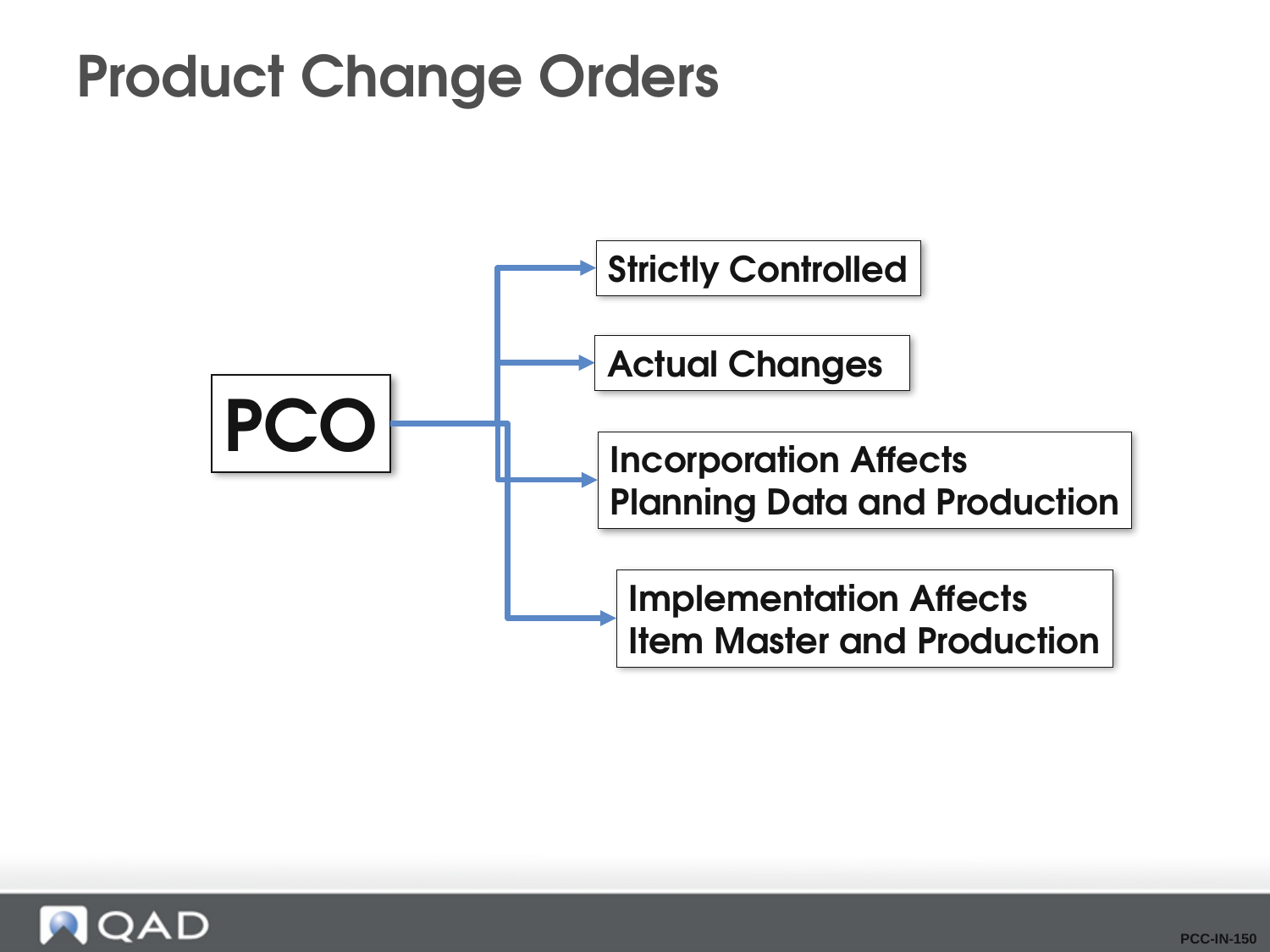

# Product Change Orders
Strictly Controlled
Actual Changes
PCO
Incorporation Affects
Planning Data and Production
Implementation Affects
Item Master and Production
PCC-IN-150